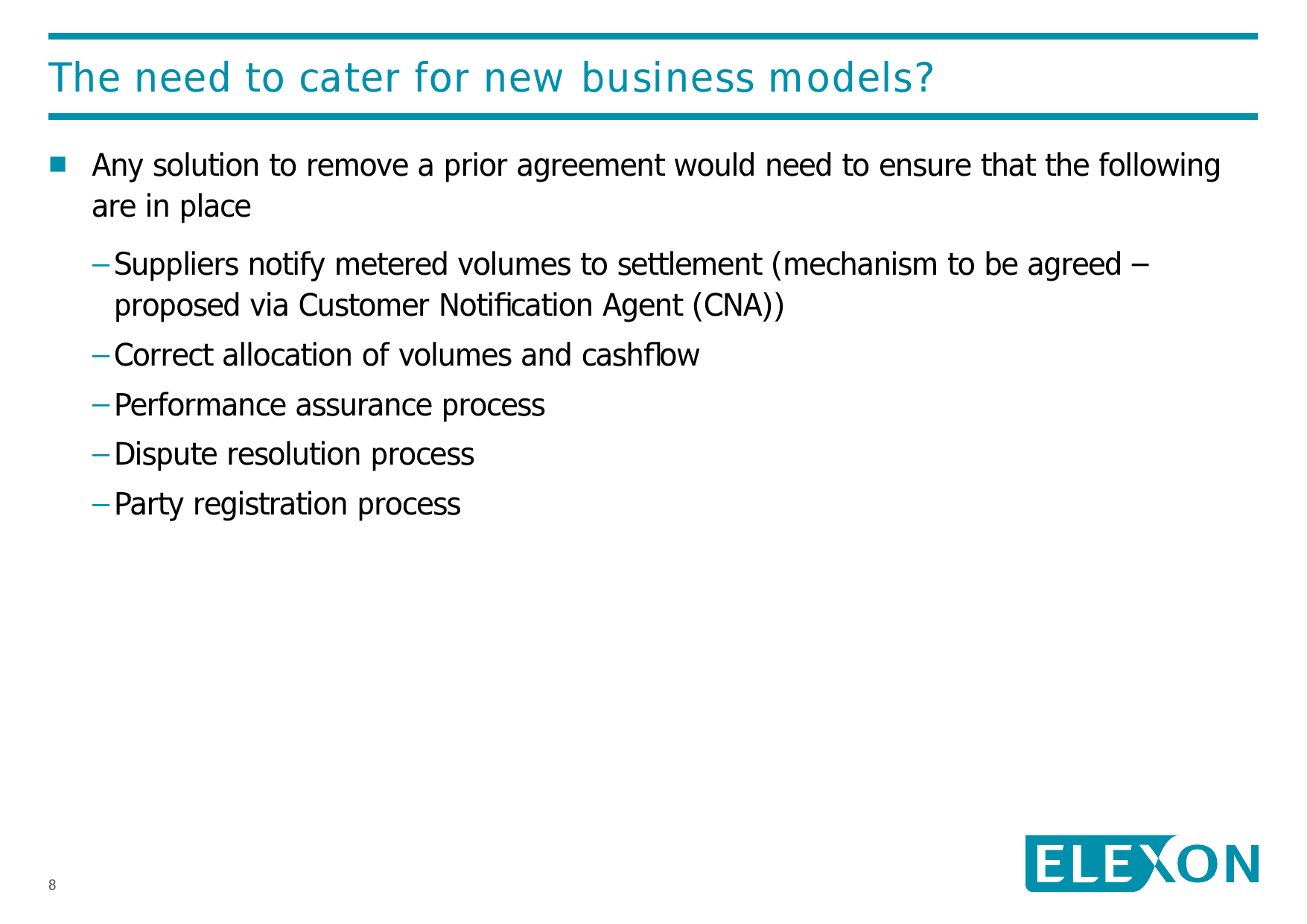

# The need to cater for new business models?
Any solution to remove a prior agreement would need to ensure that the following are in place
Suppliers notify metered volumes to settlement (mechanism to be agreed – proposed via Customer Notification Agent (CNA))
Correct allocation of volumes and cashflow
Performance assurance process
Dispute resolution process
Party registration process
8